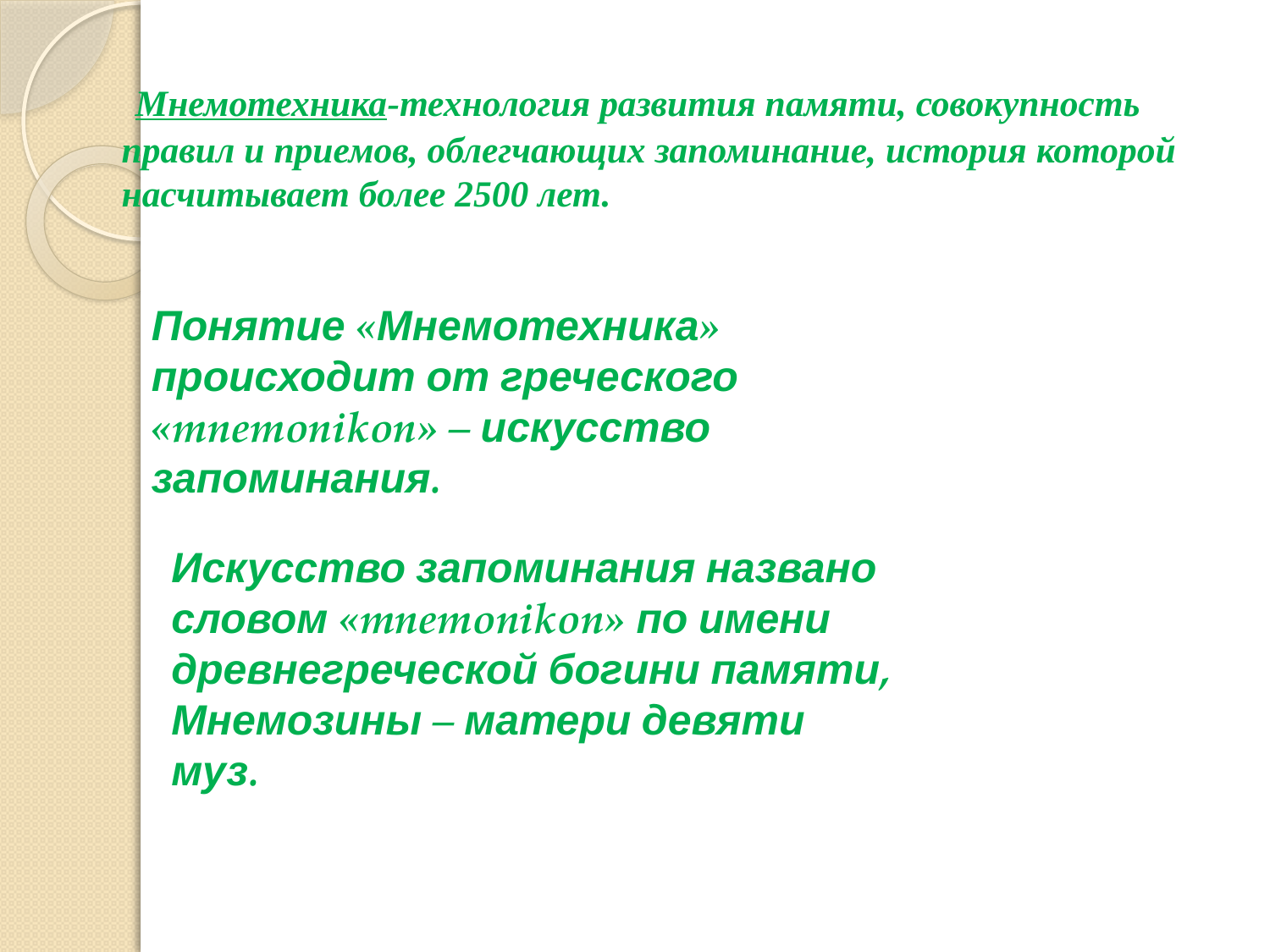

# Мнемотехника-технология развития памяти, совокупность правил и приемов, облегчающих запоминание, история которой насчитывает более 2500 лет.

Понятие «Мнемотехника»  происходит от греческого «mnemonikon» – искусство запоминания.

Искусство запоминания названо словом «mnemonikon» по имени древнегреческой богини памяти, Мнемозины – матери девяти муз.